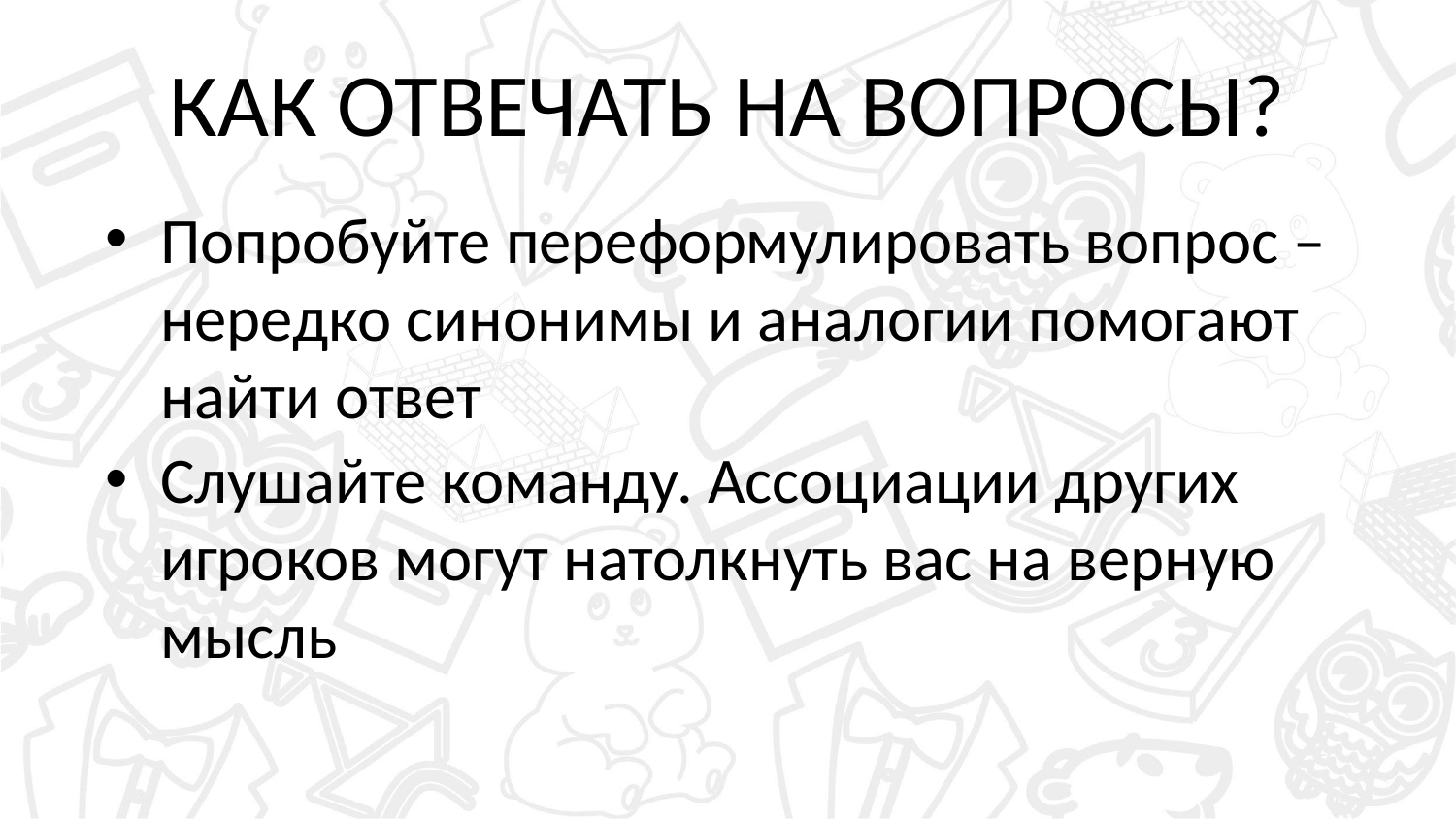

# КАК ОТВЕЧАТЬ НА ВОПРОСЫ?
Попробуйте переформулировать вопрос – нередко синонимы и аналогии помогают найти ответ
Слушайте команду. Ассоциации других игроков могут натолкнуть вас на верную мысль